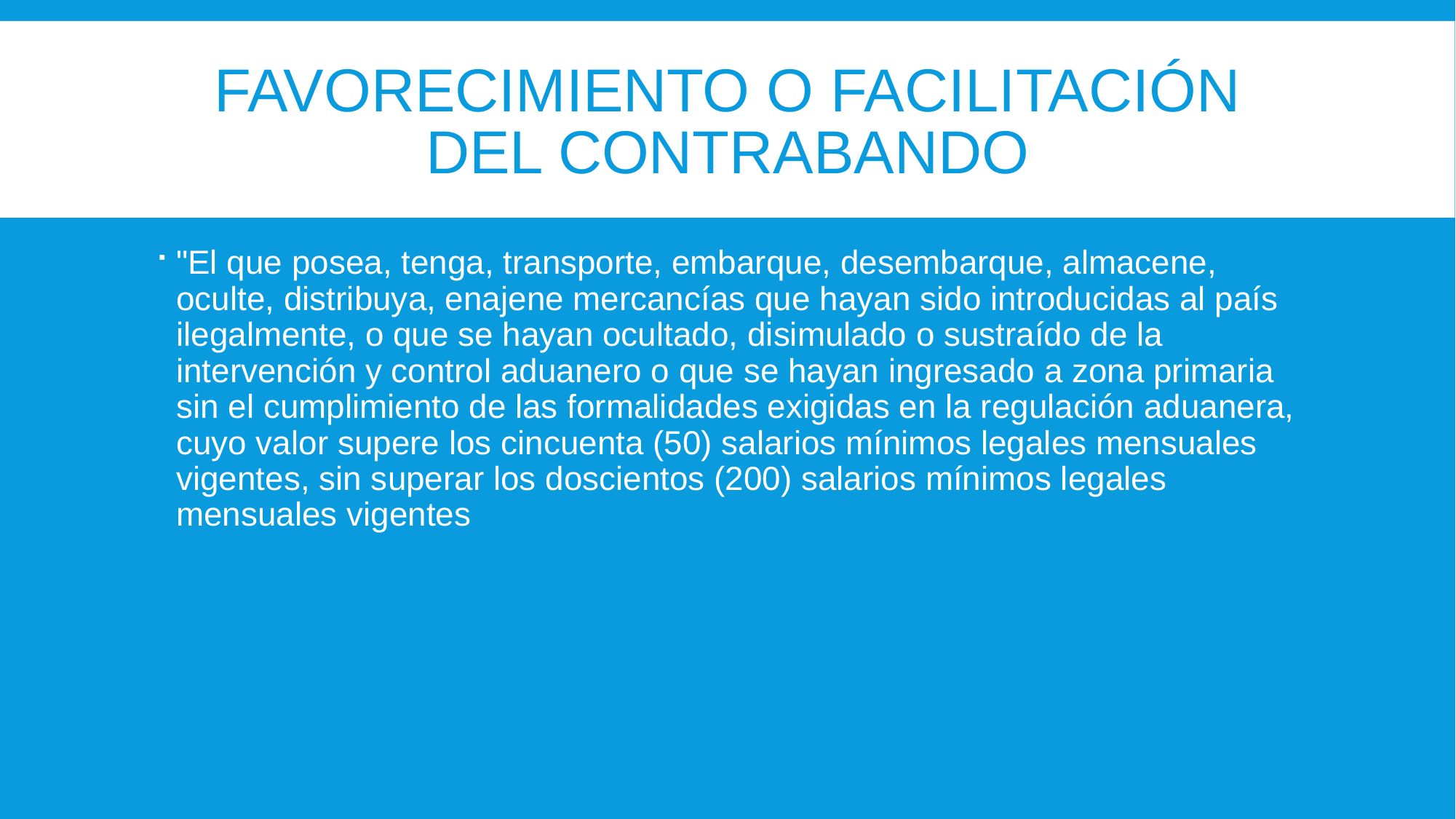

# Favorecimiento o facilitación del contrabando
"El que posea, tenga, transporte, embarque, desembarque, almacene, oculte, distribuya, enajene mercancías que hayan sido introducidas al país ilegalmente, o que se hayan ocultado, disimulado o sustraído de la intervención y control aduanero o que se hayan ingresado a zona primaria sin el cumplimiento de las formalidades exigidas en la regulación aduanera, cuyo valor supere los cincuenta (50) salarios mínimos legales mensuales vigentes, sin superar los doscientos (200) salarios mínimos legales mensuales vigentes